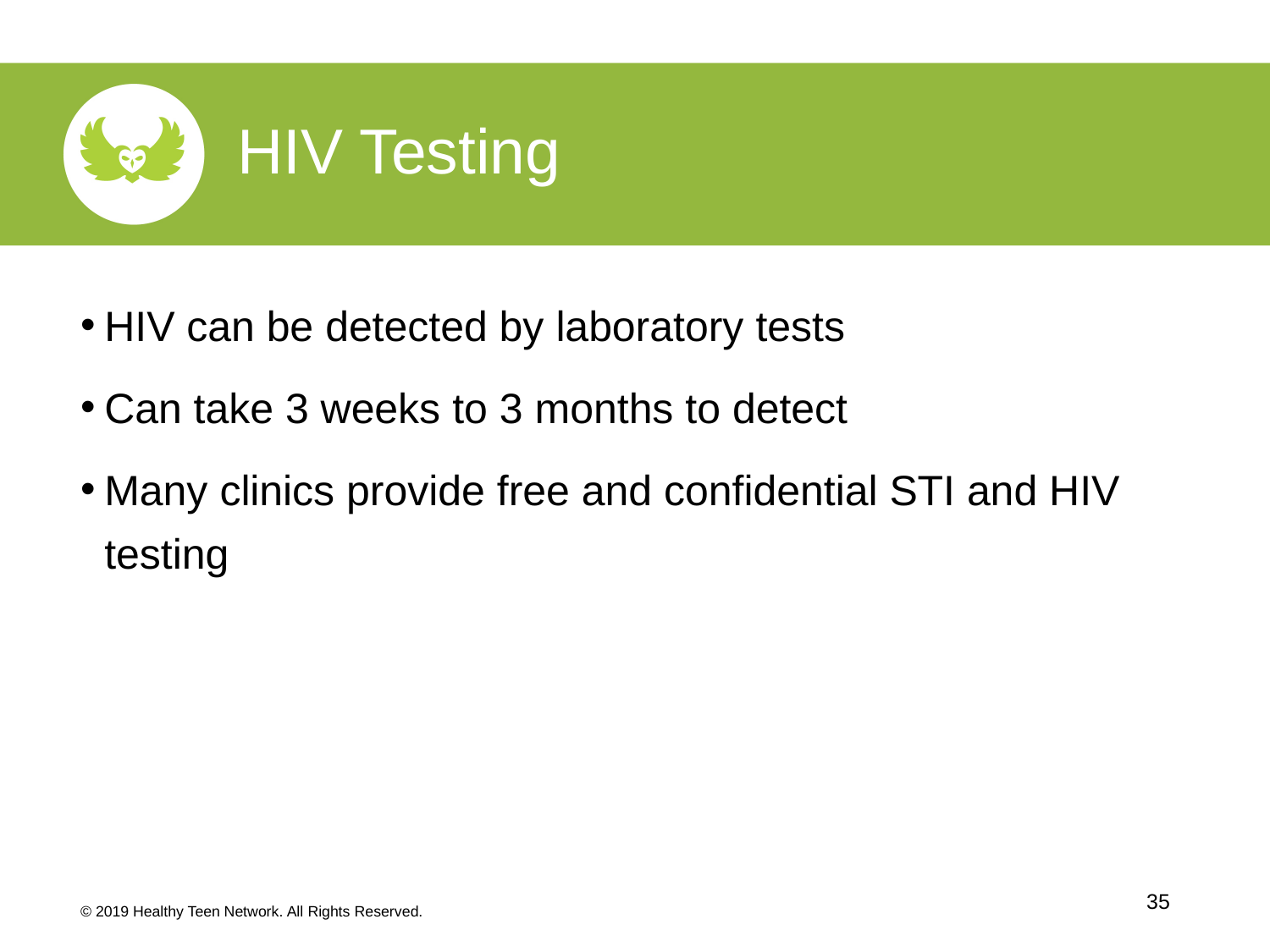

HIV Testing
HIV can be detected by laboratory tests
Can take 3 weeks to 3 months to detect
Many clinics provide free and confidential STI and HIV testing